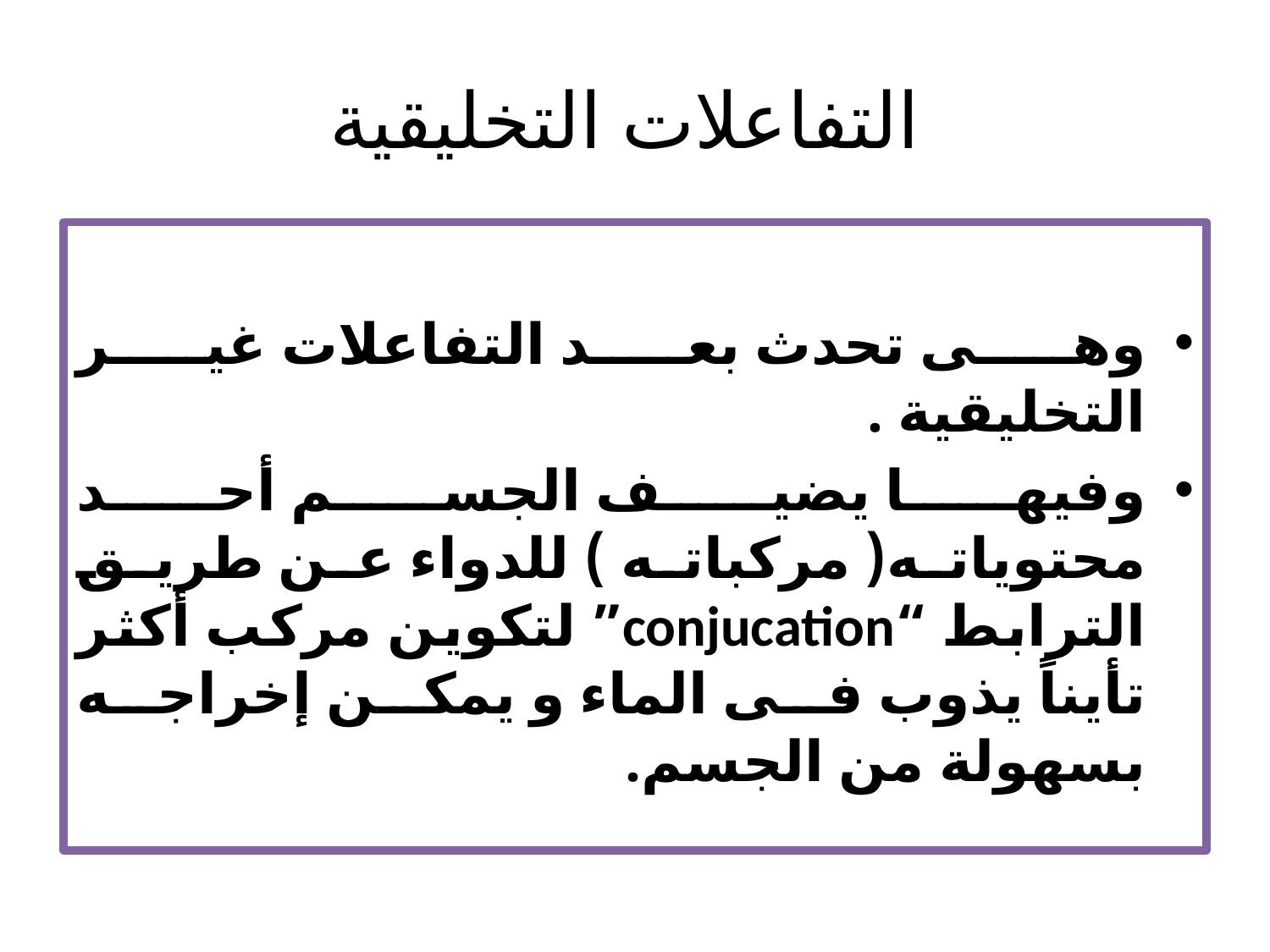

# التفاعلات التخليقية

وهى تحدث بعد التفاعلات غير التخليقية .
وفيها يضيف الجسم أحد محتوياته( مركباته ) للدواء عن طريق الترابط “conjucation” لتكوين مركب أكثر تأيناً يذوب فى الماء و يمكن إخراجه بسهولة من الجسم.